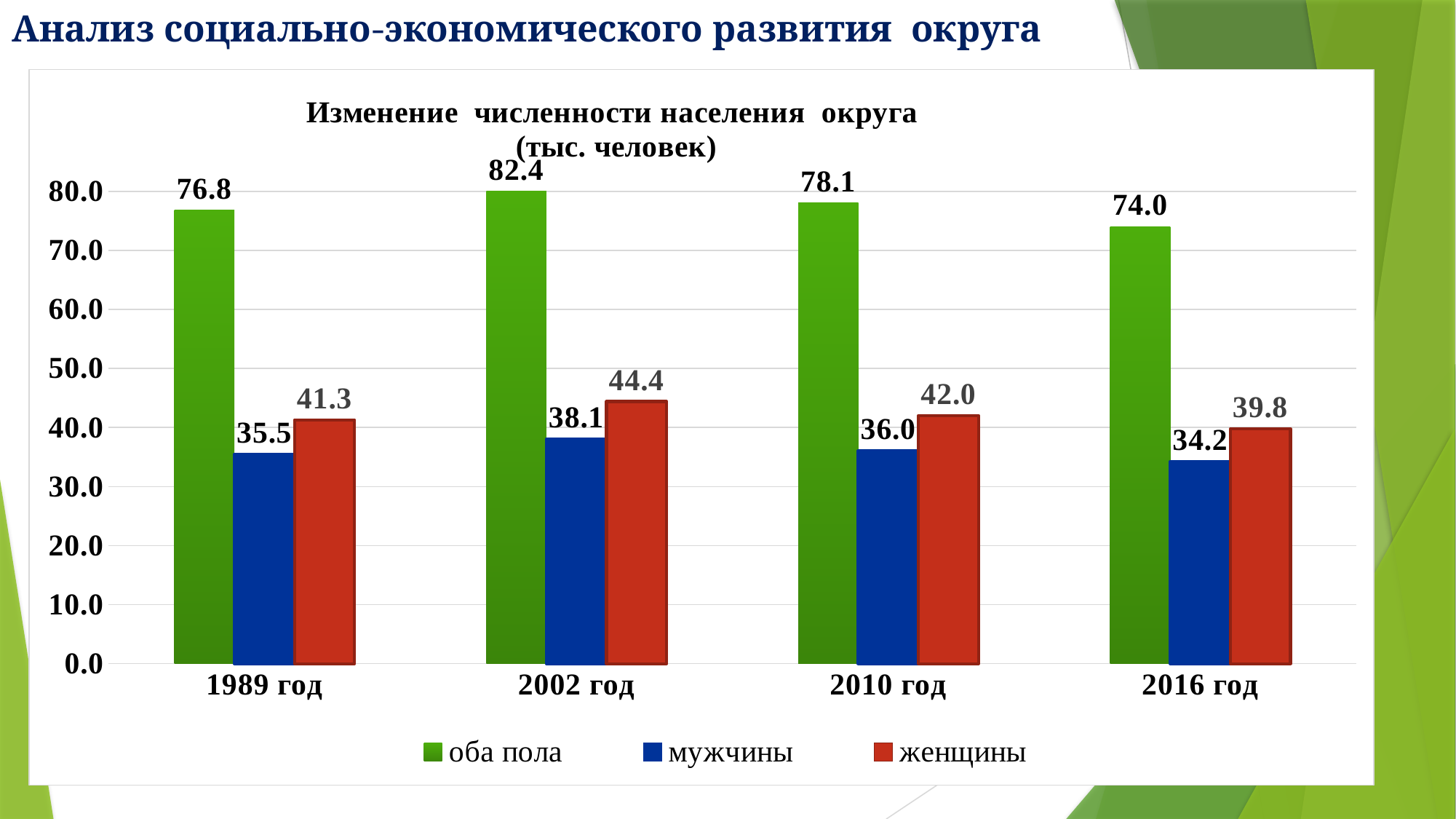

# Анализ социально-экономического развития  округа

### Chart: Изменение  численности населения  округа
 (тыс. человек)

| Category | оба пола | мужчины | женщины |
|---|---|---|---|
| 1989 год | 76.77899999999998 | 35.492000000000004 | 41.287000000000006 |
| 2002 год | 82.44900000000001 | 38.06 | 44.388999999999996 |
| 2010 год | 78.067 | 36.043000000000006 | 42.024 |
| 2016 год | 74.02599999999998 | 34.2 | 39.80000000000001 |